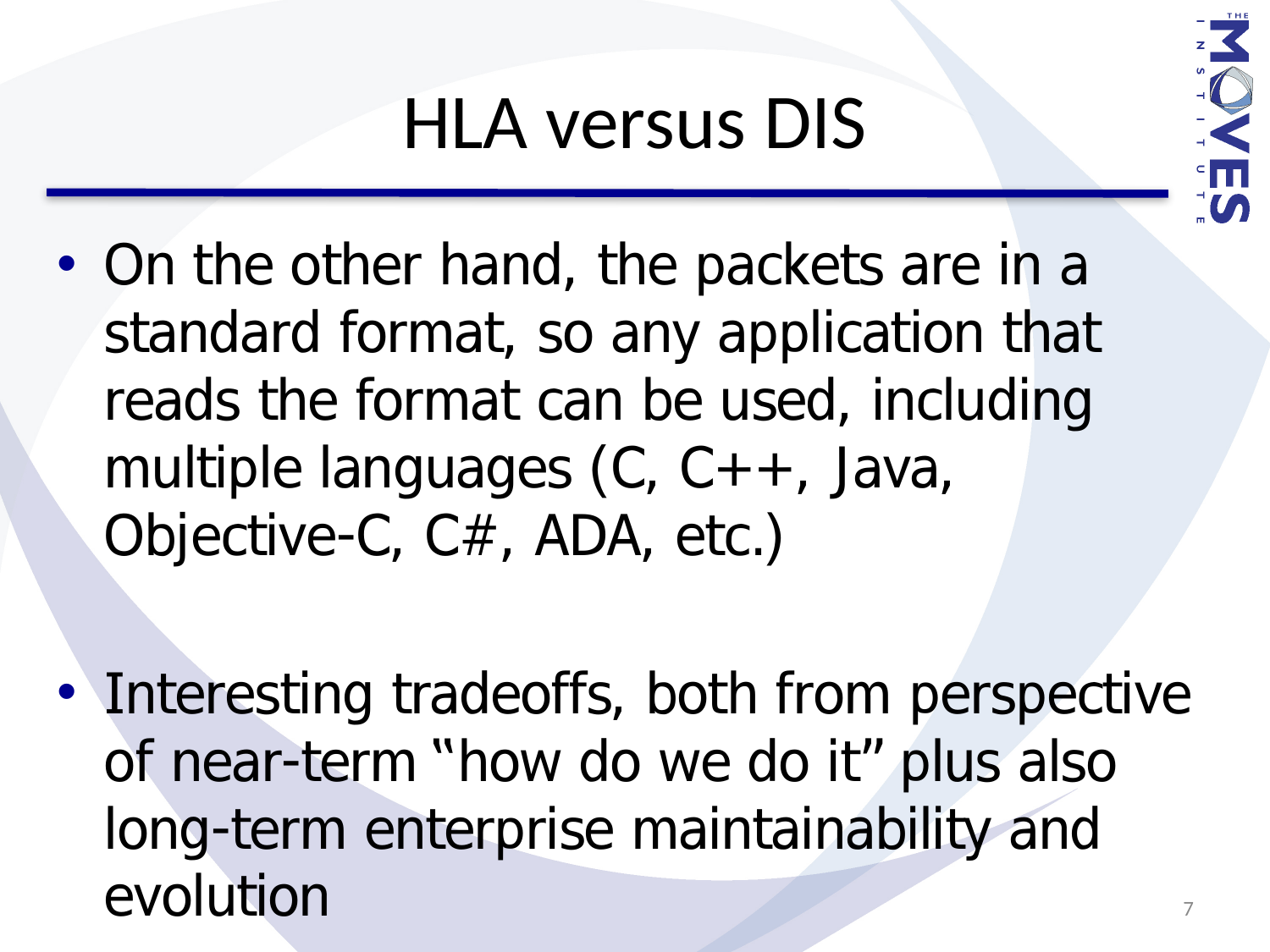

# HLA versus DIS
On the other hand, the packets are in a standard format, so any application that reads the format can be used, including multiple languages (C, C++, Java, Objective-C, C#, ADA, etc.)

Interesting tradeoffs, both from perspective of near-term “how do we do it” plus also long-term enterprise maintainability and evolution
7